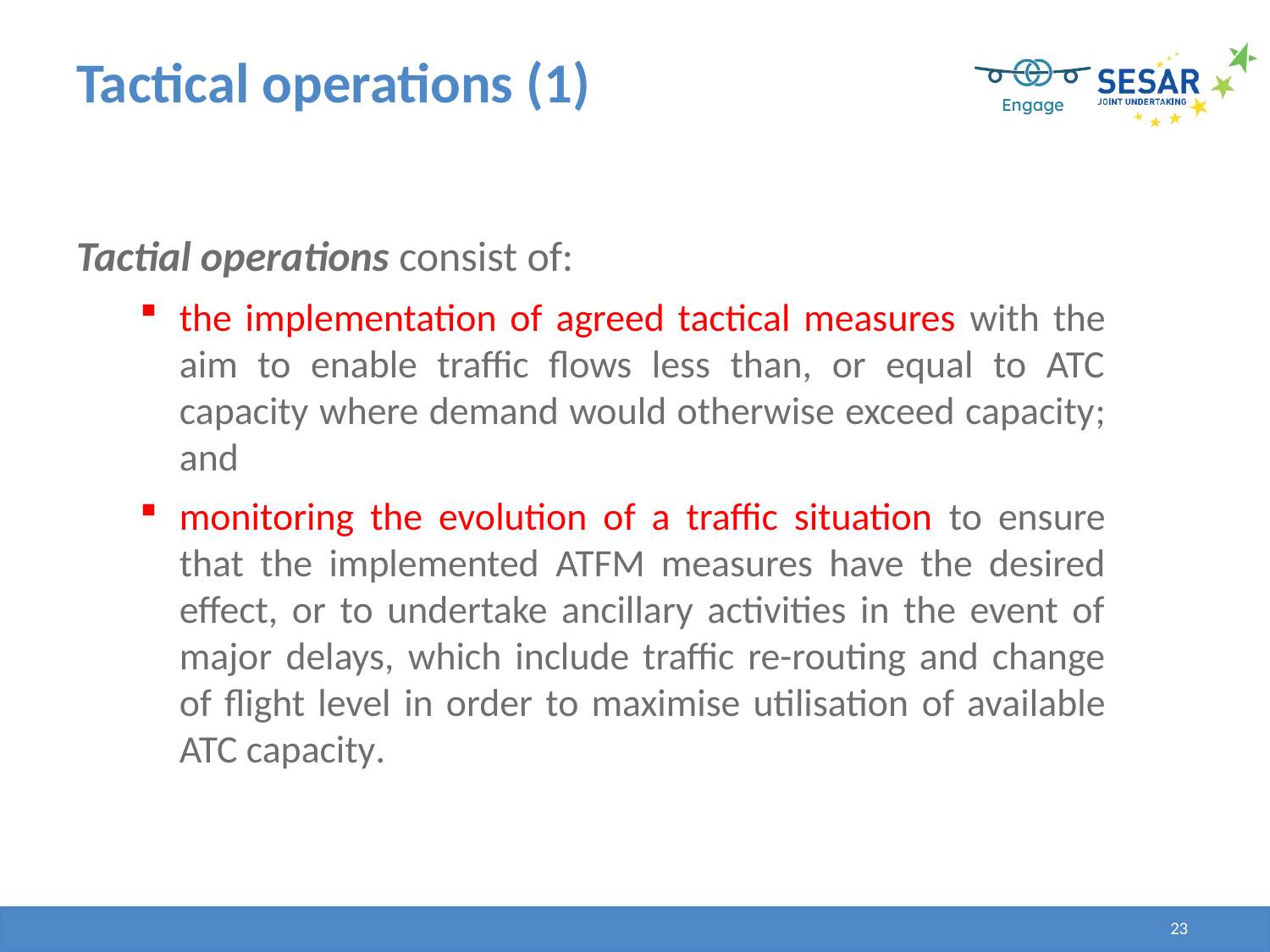

# Tactical operations (1)
Tactial operations consist of:
the implementation of agreed tactical measures with the aim to enable traffic flows less than, or equal to ATC capacity where demand would otherwise exceed capacity; and
monitoring the evolution of a traffic situation to ensure that the implemented ATFM measures have the desired effect, or to undertake ancillary activities in the event of major delays, which include traffic re-routing and change of flight level in order to maximise utilisation of available ATC capacity.

23